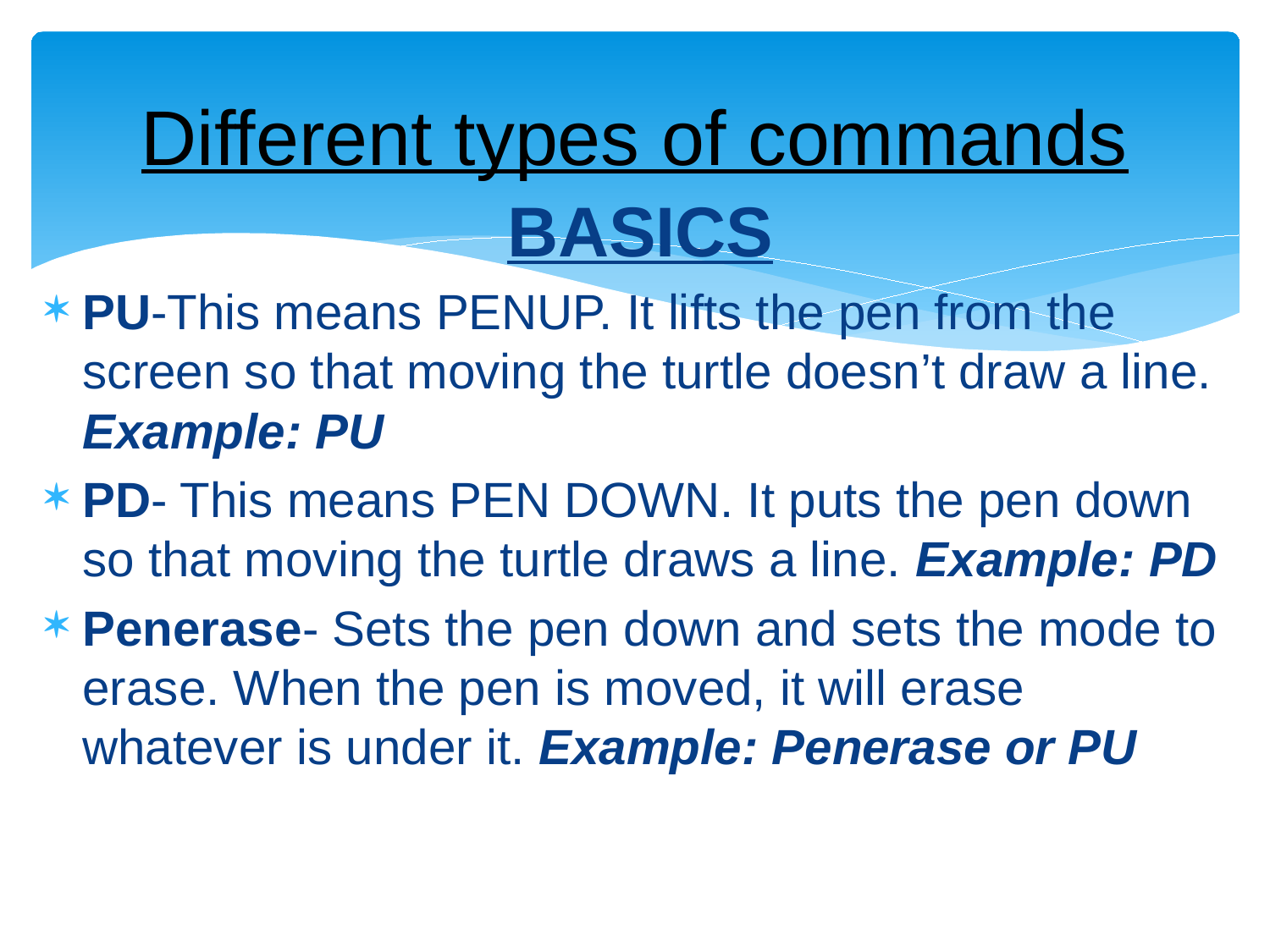

# Different types of commands
BASICS
PU-This means PENUP. It lifts the pen from the screen so that moving the turtle doesn’t draw a line. Example: PU
PD- This means PEN DOWN. It puts the pen down so that moving the turtle draws a line. Example: PD
Penerase- Sets the pen down and sets the mode to erase. When the pen is moved, it will erase whatever is under it. Example: Penerase or PU